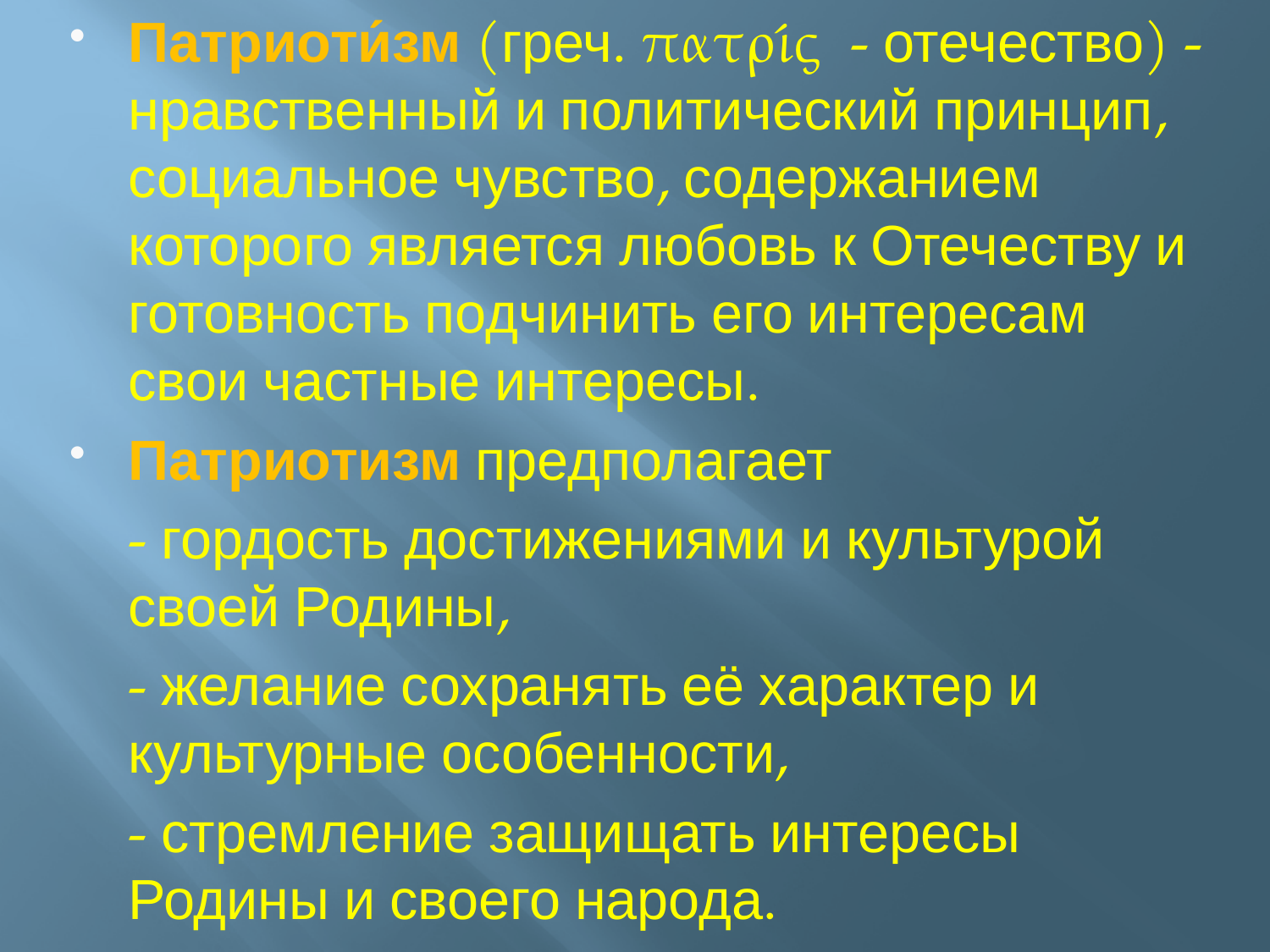

Патриоти́зм (греч. πατρίς  - отечество) - нравственный и политический принцип, социальное чувство, содержанием которого является любовь к Отечеству и готовность подчинить его интересам свои частные интересы.
Патриотизм предполагает
    - гордость достижениями и культурой своей Родины,
    - желание сохранять её характер и культурные особенности,
    - стремление защищать интересы Родины и своего народа.